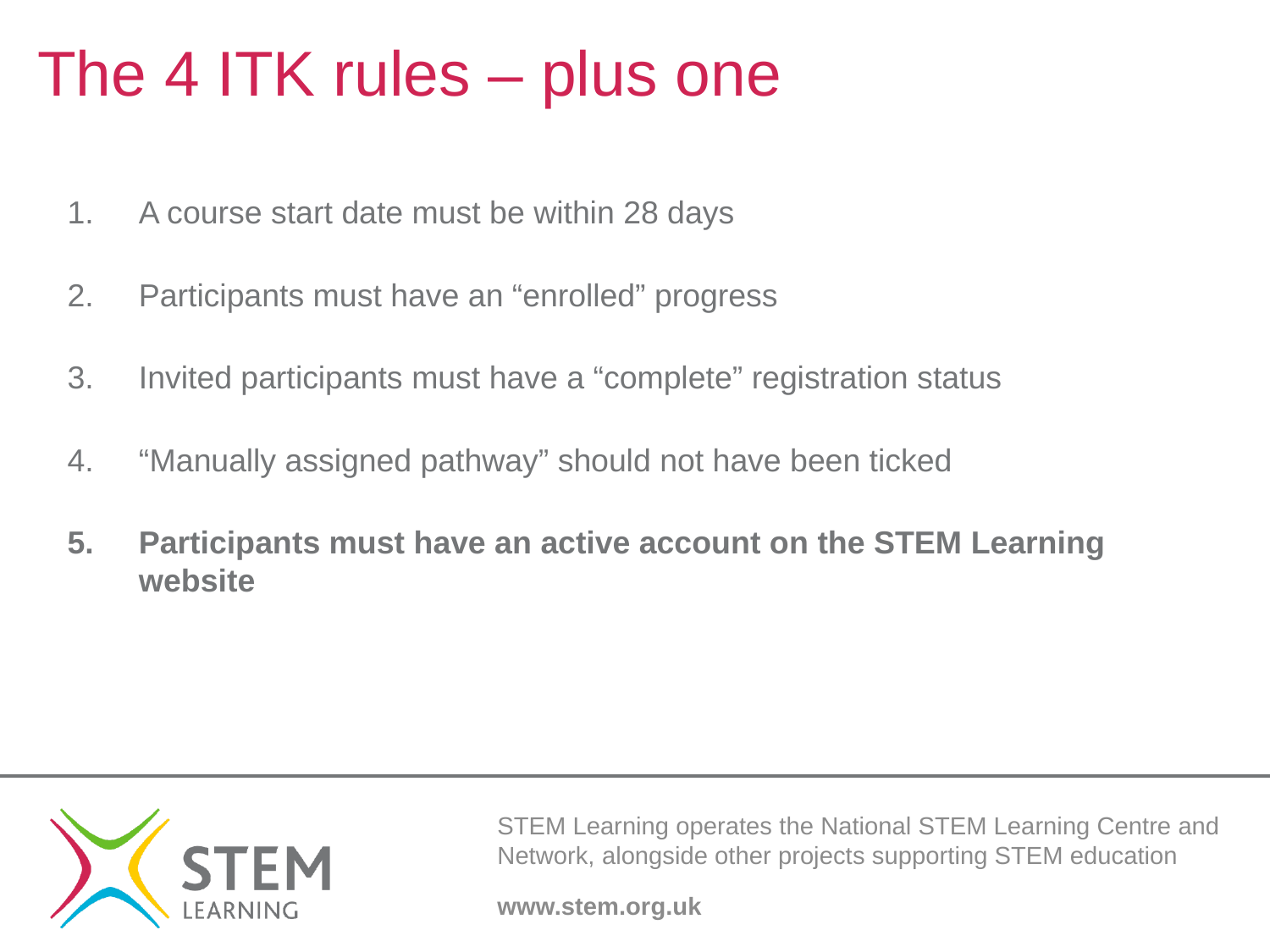

# The 4 ITK rules – plus one
A course start date must be within 28 days
Participants must have an “enrolled” progress
Invited participants must have a “complete” registration status
“Manually assigned pathway” should not have been ticked
Participants must have an active account on the STEM Learning website